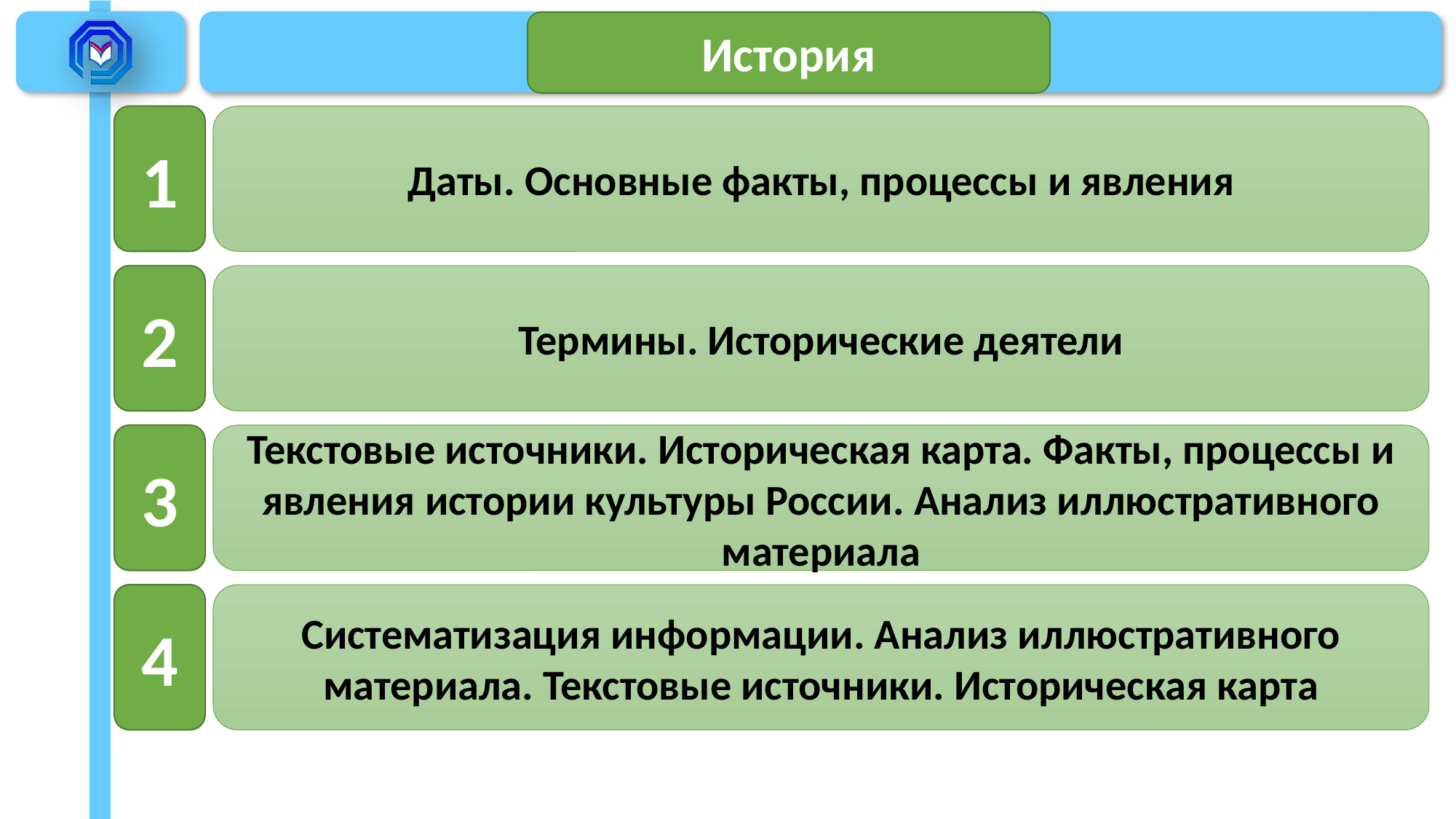

История
1
Даты. Основные факты, процессы и явления
2
Термины. Исторические деятели
3
Текстовые источники. Историческая карта. Факты, процессы и явления истории культуры России. Анализ иллюстративного материала
4
Систематизация информации. Анализ иллюстративного материала. Текстовые источники. Историческая карта